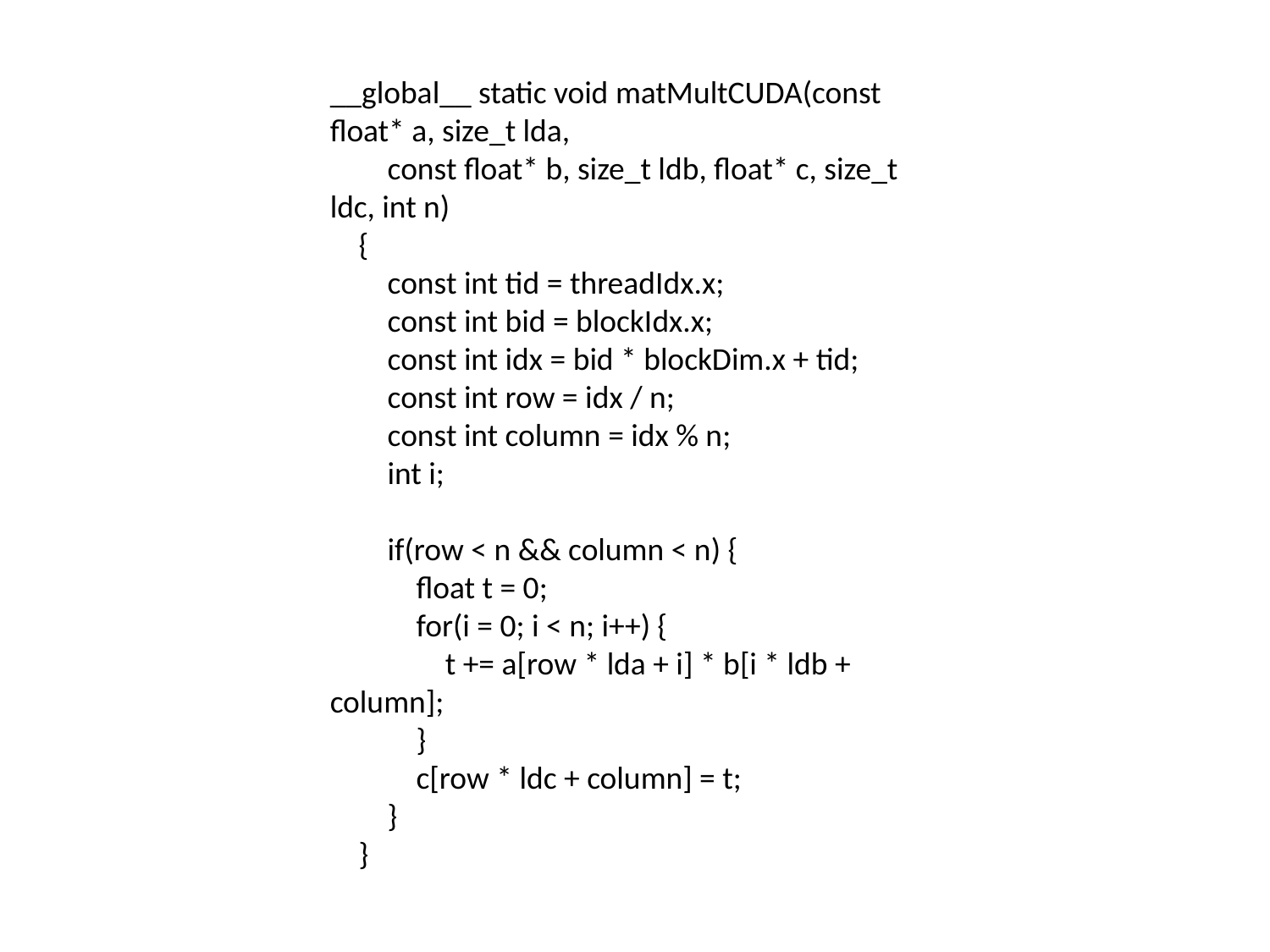

__global__ static void matMultCUDA(const float* a, size_t lda,
        const float* b, size_t ldb, float* c, size_t ldc, int n)
    {
        const int tid = threadIdx.x;
        const int bid = blockIdx.x;
        const int idx = bid * blockDim.x + tid;
        const int row = idx / n;
        const int column = idx % n;
        int i;
        if(row < n && column < n) {
            float t = 0;
            for(i = 0; i < n; i++) {
                t += a[row * lda + i] * b[i * ldb + column];
            }
            c[row * ldc + column] = t;
        }
    }